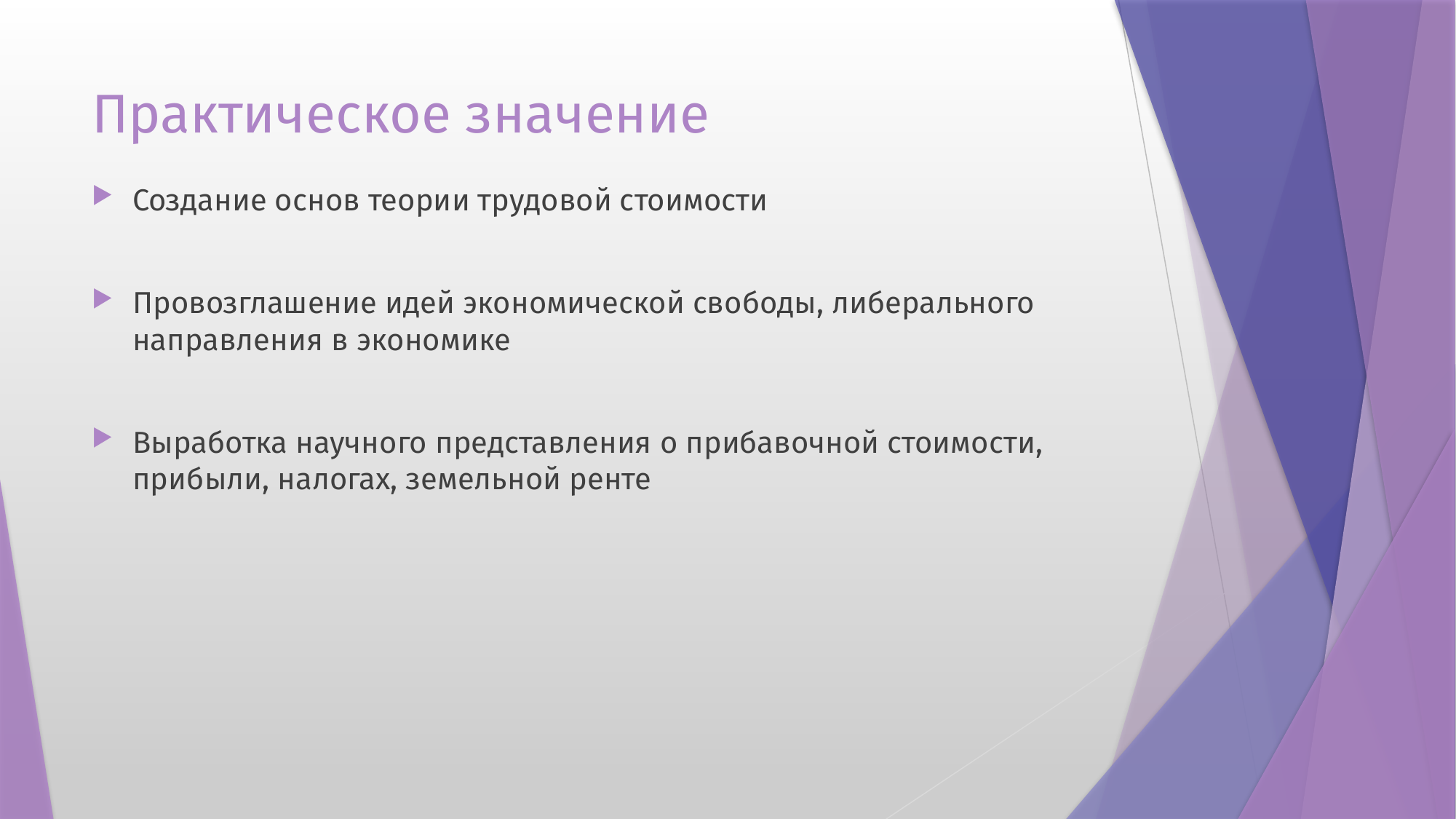

# Практическое значение
Создание основ теории трудовой стоимости

Провозглашение идей экономической свободы, либерального направления в экономике

Выработка научного представления о прибавочной стоимости, прибыли, налогах, земельной ренте